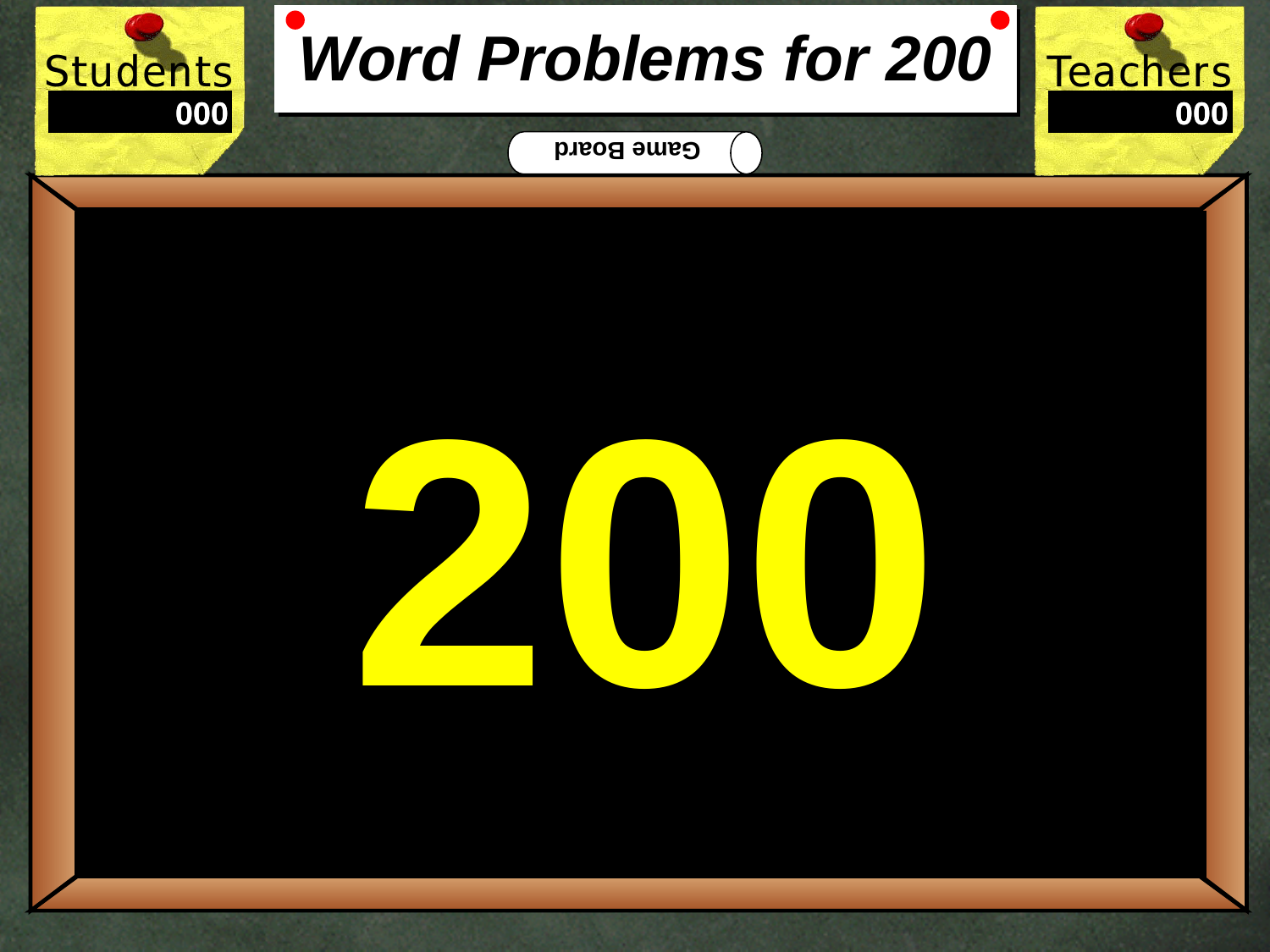

# Word Problems for 200
200
Dan has 4 tens and 5 ones. Jack gives him 2 more tens. What number does Dan have?